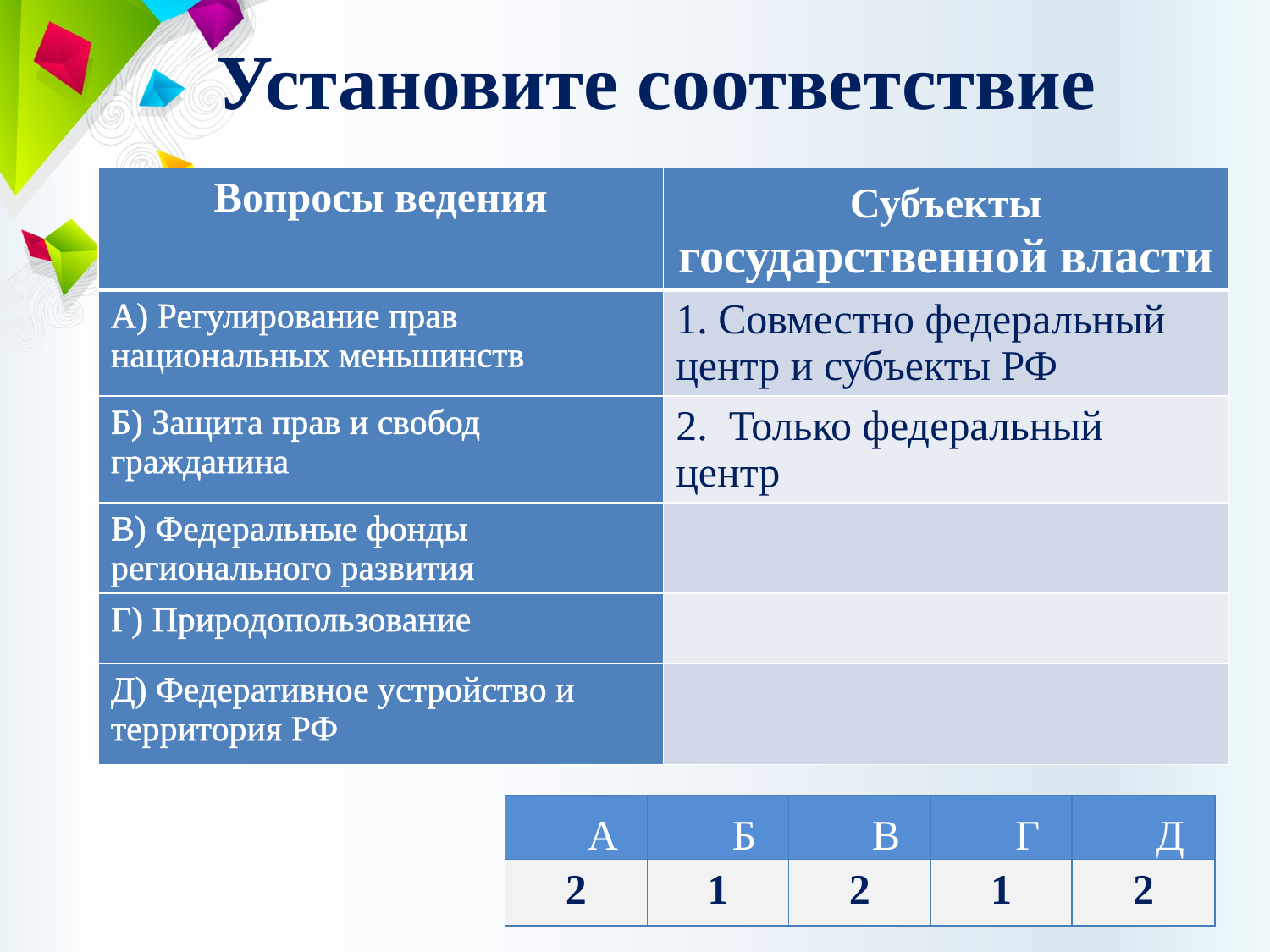

# Установите соответствие
| Вопросы ведения | Субъекты государственной власти |
| --- | --- |
| А) Регулирование прав национальных меньшинств | 1. Совместно федеральный центр и субъекты РФ |
| Б) Защита прав и свобод гражданина | 2. Только федеральный центр |
| В) Федеральные фонды регионального развития |  |
| Г) Природопользование |  |
| Д) Федеративное устройство и территория РФ |  |
| А | Б | В | Г | Д |
| --- | --- | --- | --- | --- |
| 2 | 1 | 2 | 1 | 2 |